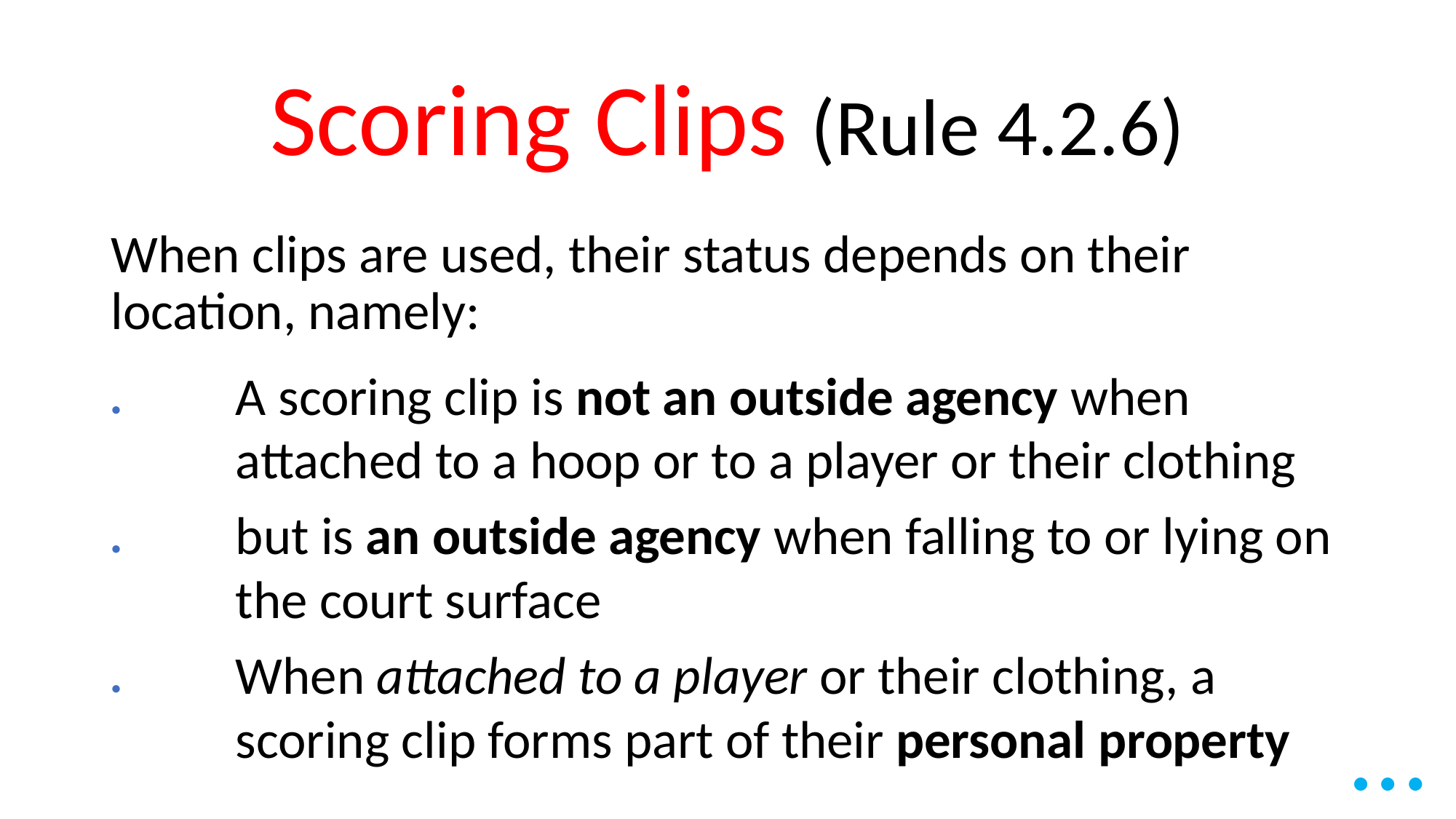

# Scoring Clips (Rule 4.2.6)
When clips are used, their status depends on their location, namely:
●	A scoring clip is not an outside agency when attached to a hoop or to a player or their clothing
● 	but is an outside agency when falling to or lying on the court surface
● 	When attached to a player or their clothing, a scoring clip forms part of their personal property

…